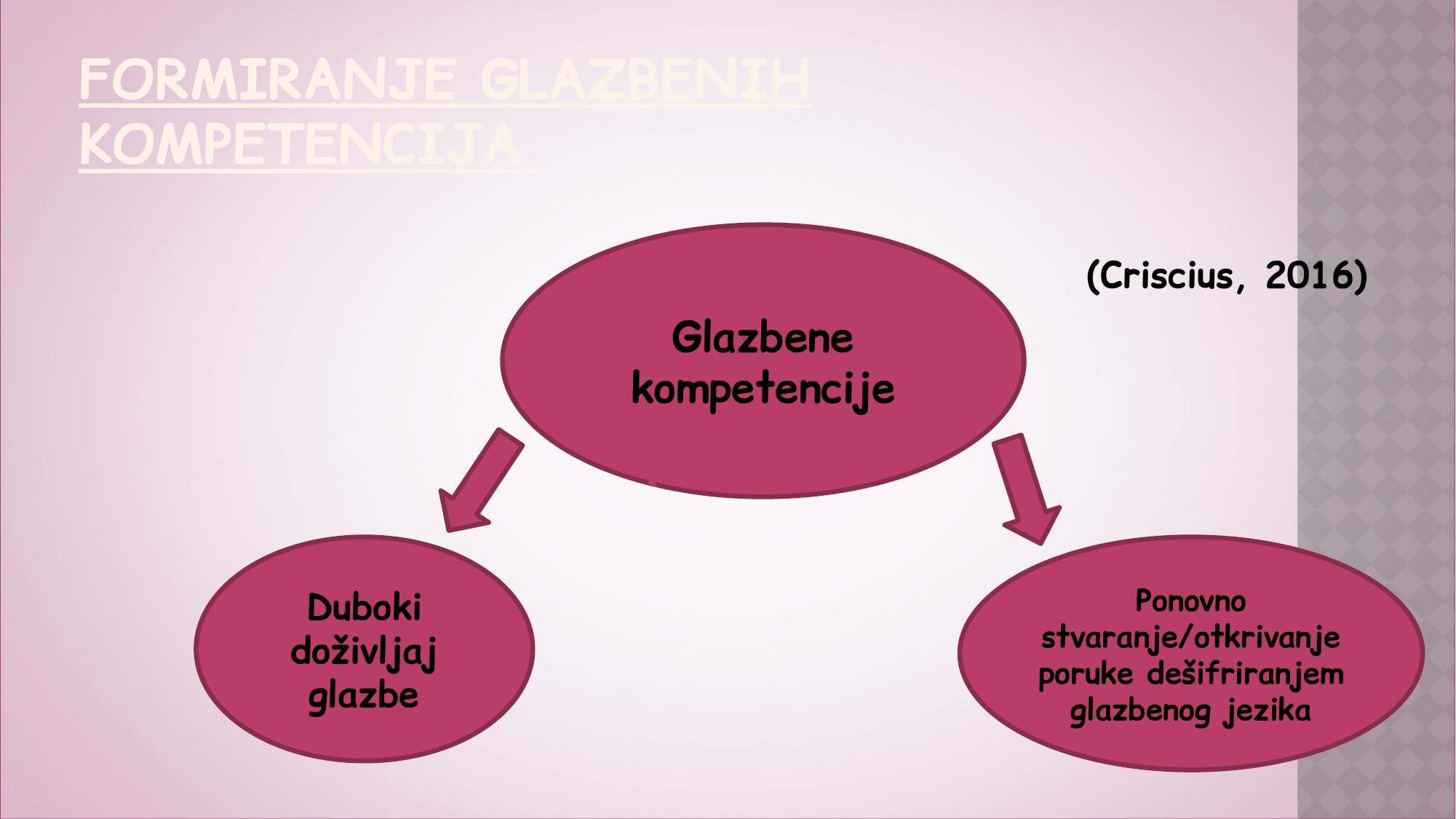

# FORMIRANJE GLAZBENIH KOMPETENCIJA
Glazbene kompetencije
(Criscius, 2016)

Duboki doživljaj glazbe
Ponovno stvaranje/otkrivanje poruke dešifriranjem glazbenog jezika